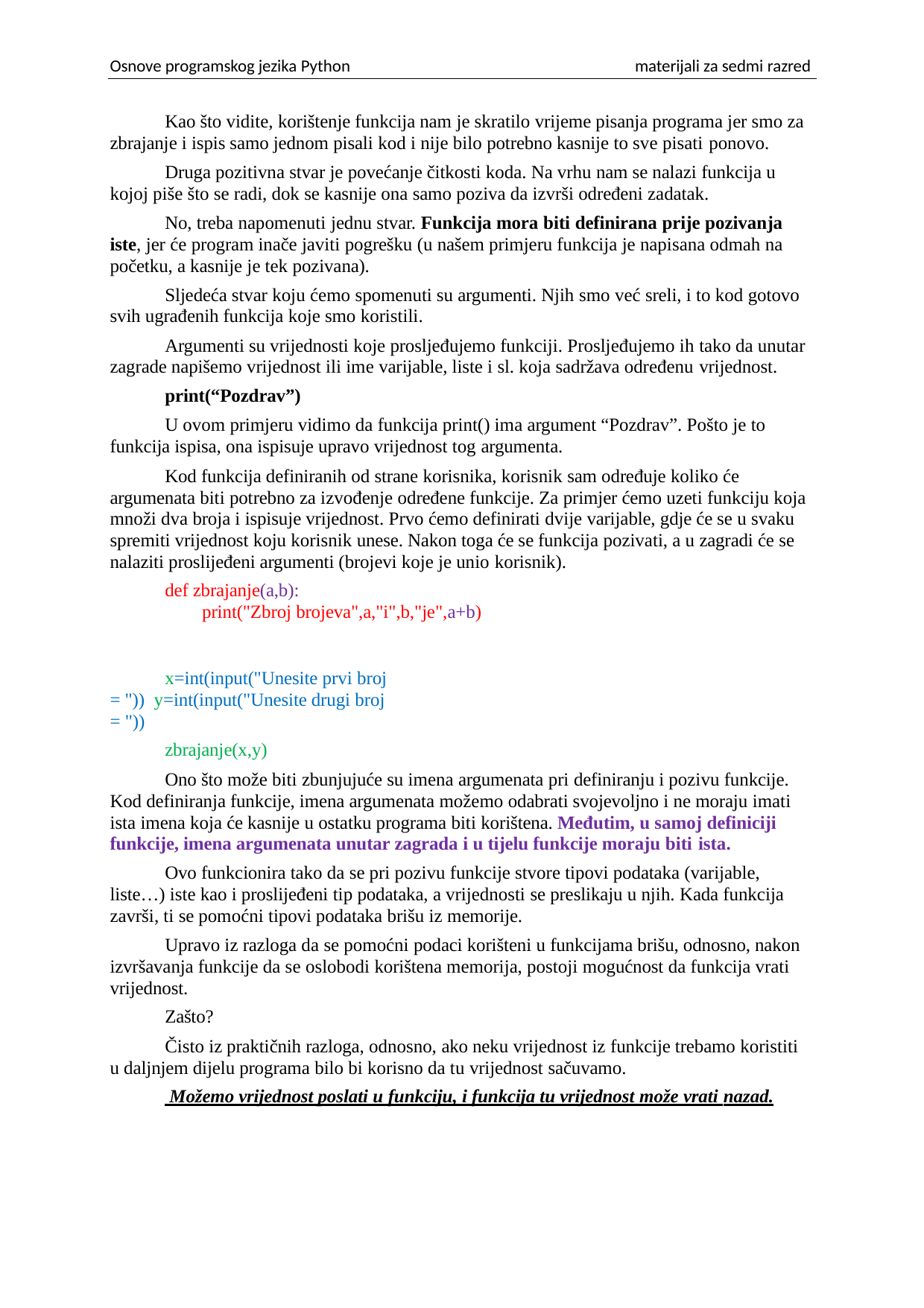

Osnove programskog jezika Python
materijali za sedmi razred

Kao što vidite, korištenje funkcija nam je skratilo vrijeme pisanja programa jer smo za  zbrajanje i ispis samo jednom pisali kod i nije bilo potrebno kasnije to sve pisati ponovo.
Druga pozitivna stvar je povećanje čitkosti koda. Na vrhu nam se nalazi funkcija u  kojoj piše što se radi, dok se kasnije ona samo poziva da izvrši određeni zadatak.
No, treba napomenuti jednu stvar. Funkcija mora biti definirana prije pozivanja  iste, jer će program inače javiti pogrešku (u našem primjeru funkcija je napisana odmah na  početku, a kasnije je tek pozivana).
Sljedeća stvar koju ćemo spomenuti su argumenti. Njih smo već sreli, i to kod gotovo  svih ugrađenih funkcija koje smo koristili.
Argumenti su vrijednosti koje prosljeđujemo funkciji. Prosljeđujemo ih tako da unutar  zagrade napišemo vrijednost ili ime varijable, liste i sl. koja sadržava određenu vrijednost.
print(“Pozdrav”)
U ovom primjeru vidimo da funkcija print() ima argument “Pozdrav”. Pošto je to  funkcija ispisa, ona ispisuje upravo vrijednost tog argumenta.
Kod funkcija definiranih od strane korisnika, korisnik sam određuje koliko će  argumenata biti potrebno za izvođenje određene funkcije. Za primjer ćemo uzeti funkciju koja  množi dva broja i ispisuje vrijednost. Prvo ćemo definirati dvije varijable, gdje će se u svaku  spremiti vrijednost koju korisnik unese. Nakon toga će se funkcija pozivati, a u zagradi će se  nalaziti proslijeđeni argumenti (brojevi koje je unio korisnik).
def zbrajanje(a,b):
print("Zbroj brojeva",a,"i",b,"je",a+b)

x=int(input("Unesite prvi broj = "))  y=int(input("Unesite drugi broj = "))
zbrajanje(x,y)
Ono što može biti zbunjujuće su imena argumenata pri definiranju i pozivu funkcije.  Kod definiranja funkcije, imena argumenata možemo odabrati svojevoljno i ne moraju imati  ista imena koja će kasnije u ostatku programa biti korištena. Međutim, u samoj definiciji  funkcije, imena argumenata unutar zagrada i u tijelu funkcije moraju biti ista.
Ovo funkcionira tako da se pri pozivu funkcije stvore tipovi podataka (varijable,  liste…) iste kao i proslijeđeni tip podataka, a vrijednosti se preslikaju u njih. Kada funkcija  završi, ti se pomoćni tipovi podataka brišu iz memorije.
Upravo iz razloga da se pomoćni podaci korišteni u funkcijama brišu, odnosno, nakon  izvršavanja funkcije da se oslobodi korištena memorija, postoji mogućnost da funkcija vrati  vrijednost.
Zašto?
Čisto iz praktičnih razloga, odnosno, ako neku vrijednost iz funkcije trebamo koristiti  u daljnjem dijelu programa bilo bi korisno da tu vrijednost sačuvamo.
 Možemo vrijednost poslati u funkciju, i funkcija tu vrijednost može vrati nazad.